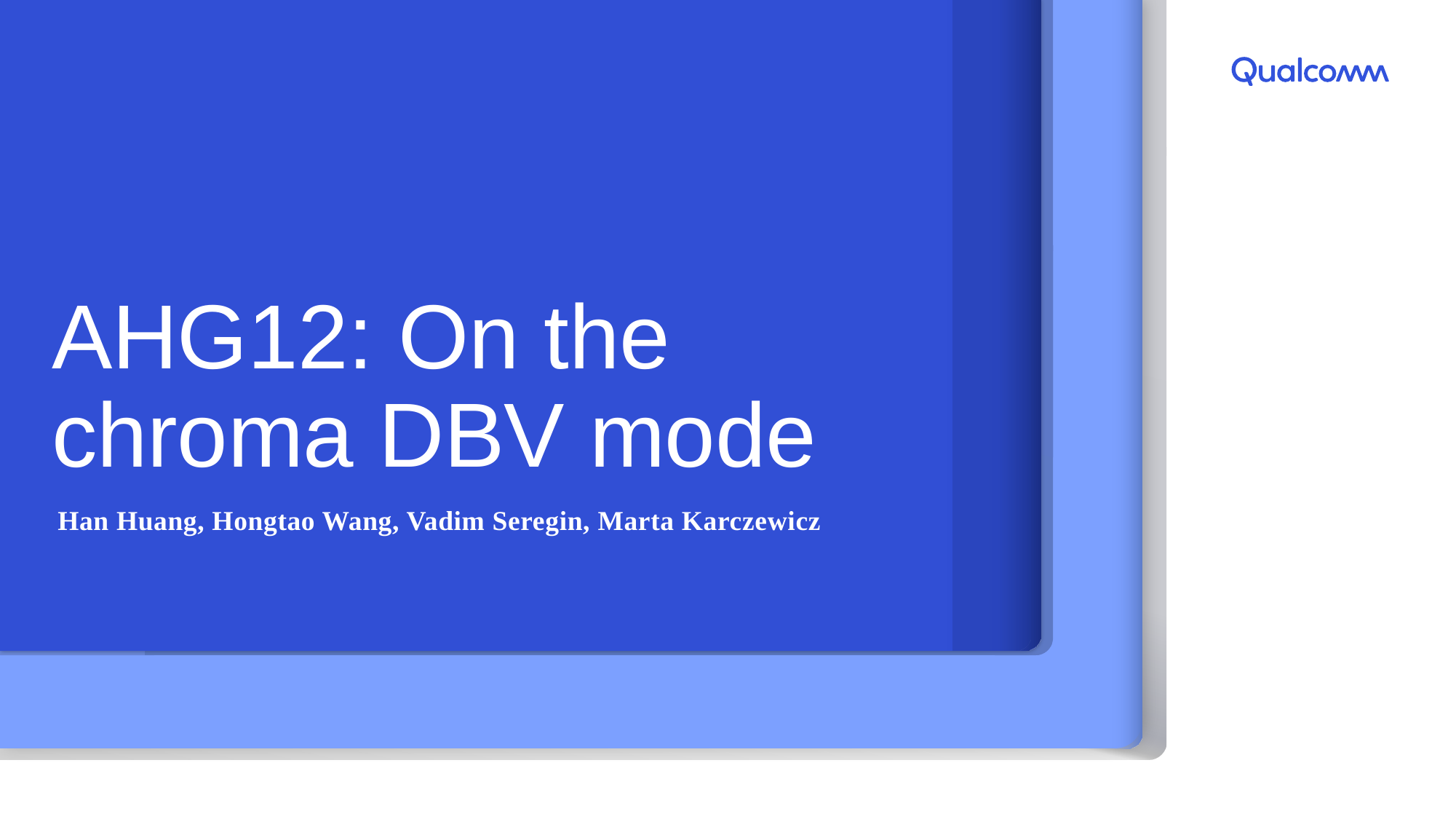

# AHG12: On the chroma DBV mode
Han Huang, Hongtao Wang, Vadim Seregin, Marta Karczewicz